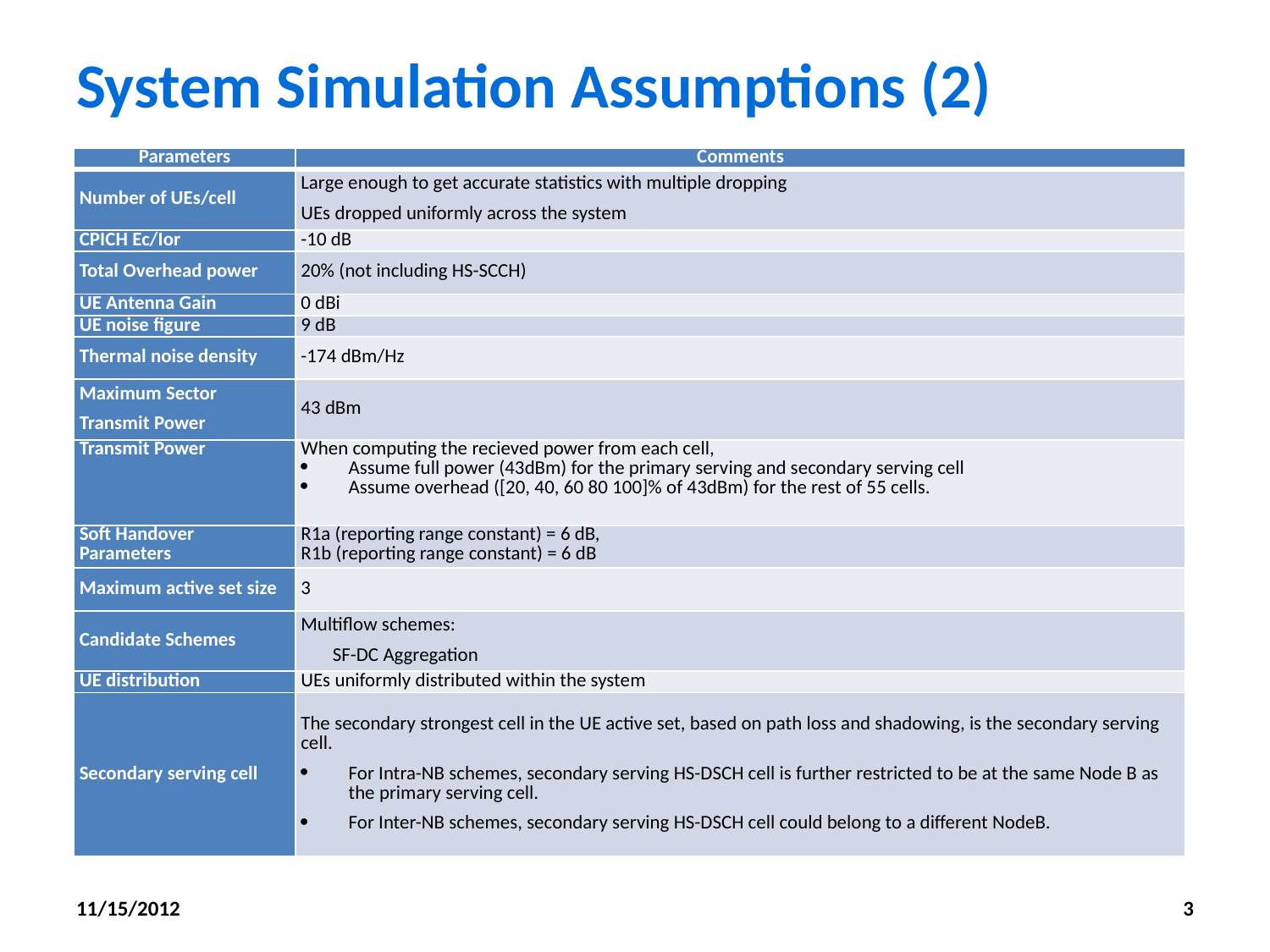

# System Simulation Assumptions (2)

| Parameters | Comments |
| --- | --- |
| Number of UEs/cell | Large enough to get accurate statistics with multiple dropping UEs dropped uniformly across the system |
| CPICH Ec/Ior | -10 dB |
| Total Overhead power | 20% (not including HS-SCCH) |
| UE Antenna Gain | 0 dBi |
| UE noise figure | 9 dB |
| Thermal noise density | -174 dBm/Hz |
| Maximum Sector Transmit Power | 43 dBm |
| Transmit Power | When computing the recieved power from each cell, Assume full power (43dBm) for the primary serving and secondary serving cell Assume overhead ([20, 40, 60 80 100]% of 43dBm) for the rest of 55 cells. |
| Soft Handover Parameters | R1a (reporting range constant) = 6 dB, R1b (reporting range constant) = 6 dB |
| Maximum active set size | 3 |
| Candidate Schemes | Multiflow schemes: SF-DC Aggregation |
| UE distribution | UEs uniformly distributed within the system |
| Secondary serving cell | The secondary strongest cell in the UE active set, based on path loss and shadowing, is the secondary serving cell. For Intra-NB schemes, secondary serving HS-DSCH cell is further restricted to be at the same Node B as the primary serving cell. For Inter-NB schemes, secondary serving HS-DSCH cell could belong to a different NodeB. |
11/15/2012
3